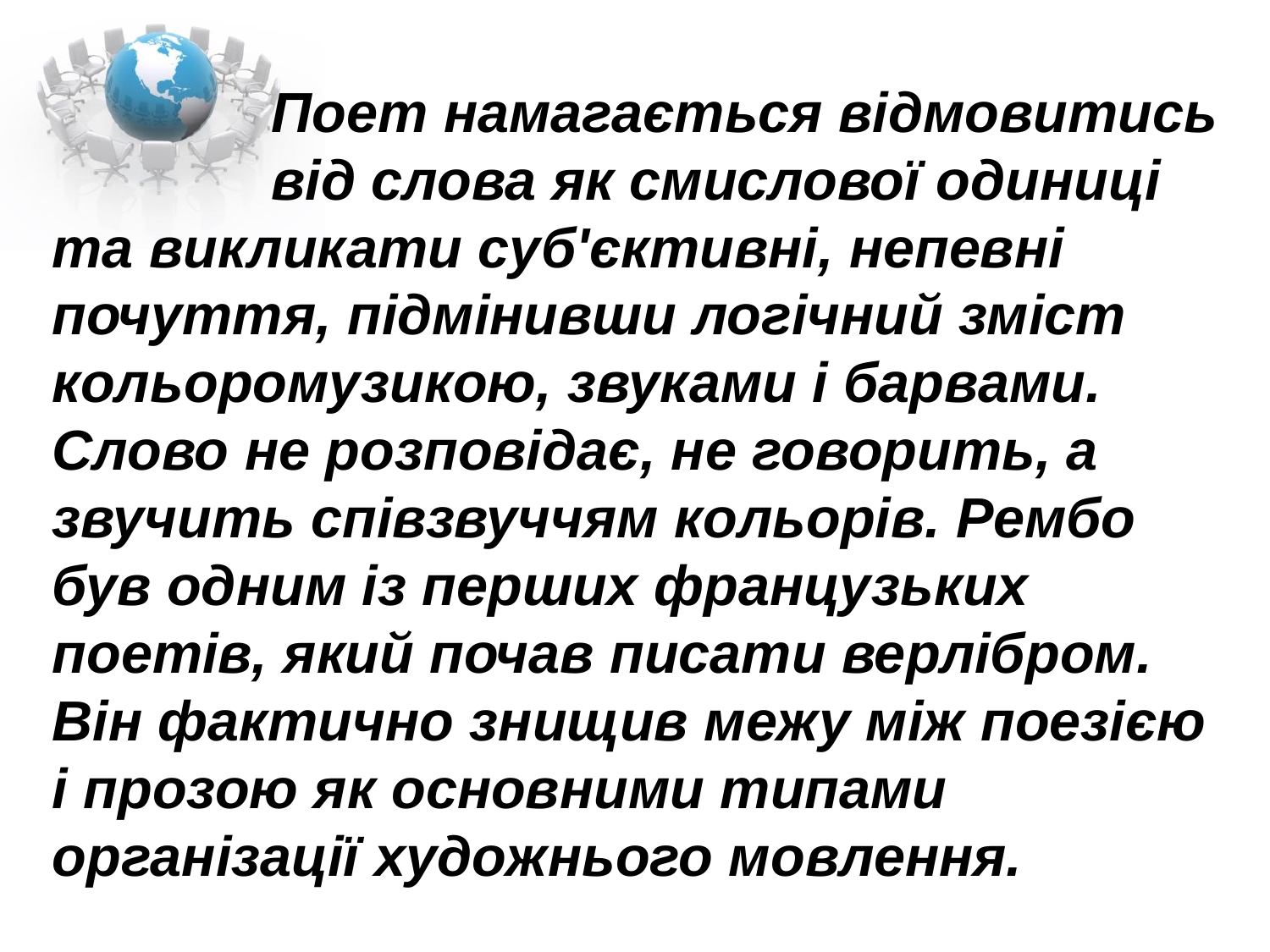

Поет намагається відмовитись
              від слова як смислової одиниці та викликати суб'єктивні, непевні почуття, підмінивши логічний зміст кольоромузикою, звуками і барвами. Слово не розповідає, не говорить, а звучить співзвуччям кольорів. Рембо був одним із перших французьких поетів, який почав писати верлібром. Він фактично знищив межу між поезією і прозою як основними типами організації художнього мовлення.